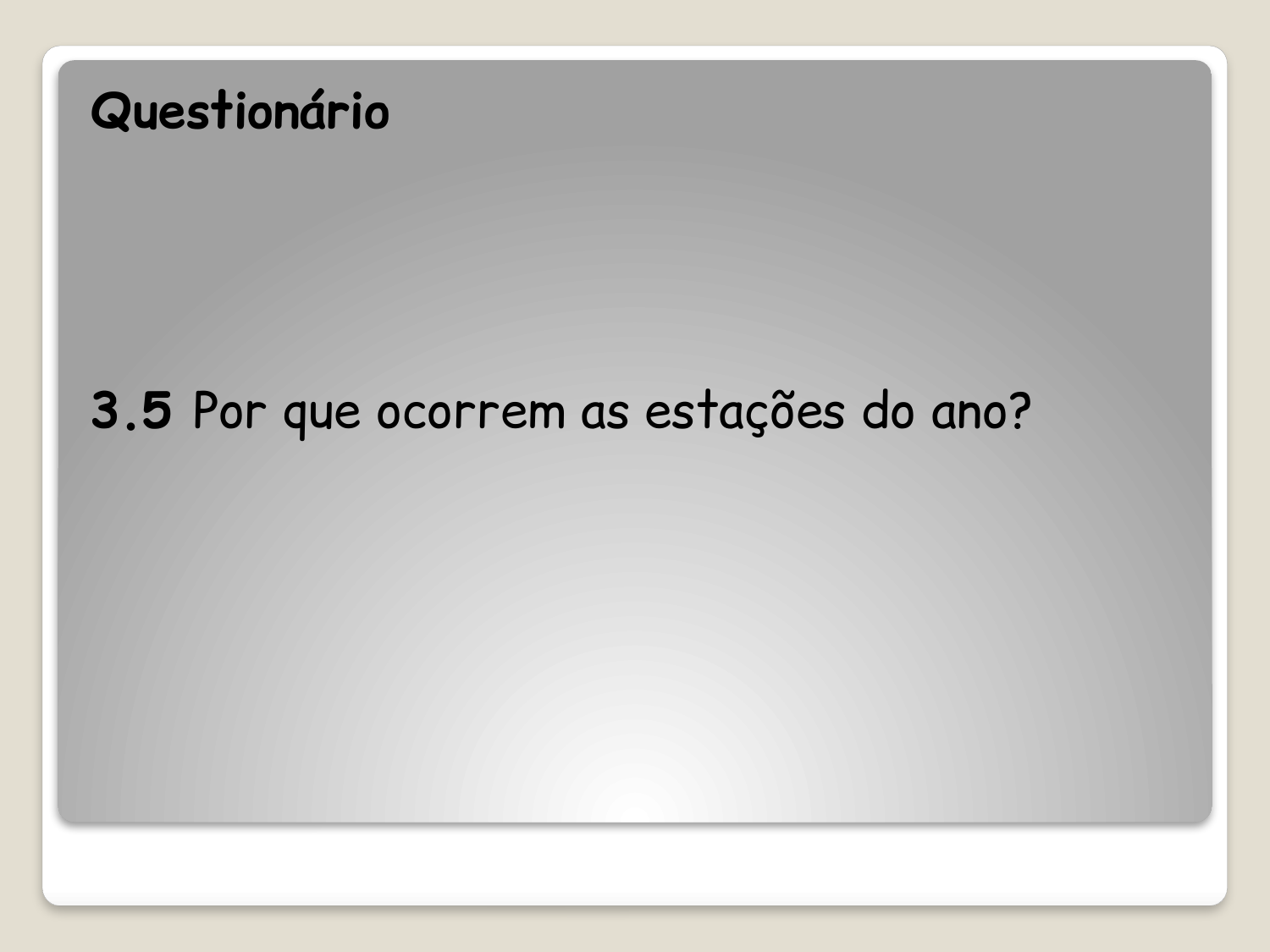

Questionário
3.5 Por que ocorrem as estações do ano?